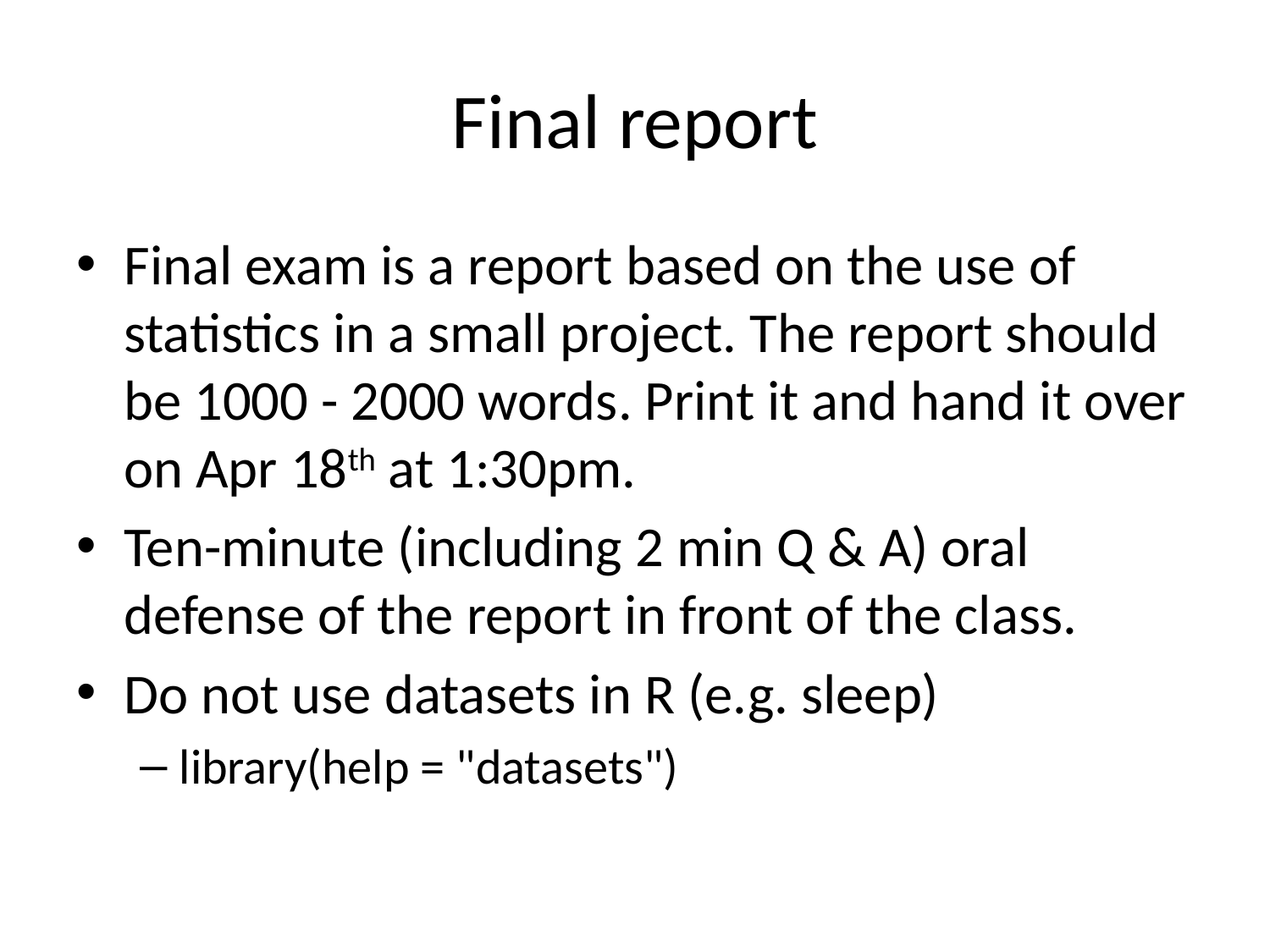

# Final report
Final exam is a report based on the use of statistics in a small project. The report should be 1000 - 2000 words. Print it and hand it over on Apr 18th at 1:30pm.
Ten-minute (including 2 min Q & A) oral defense of the report in front of the class.
Do not use datasets in R (e.g. sleep)
library(help = "datasets")